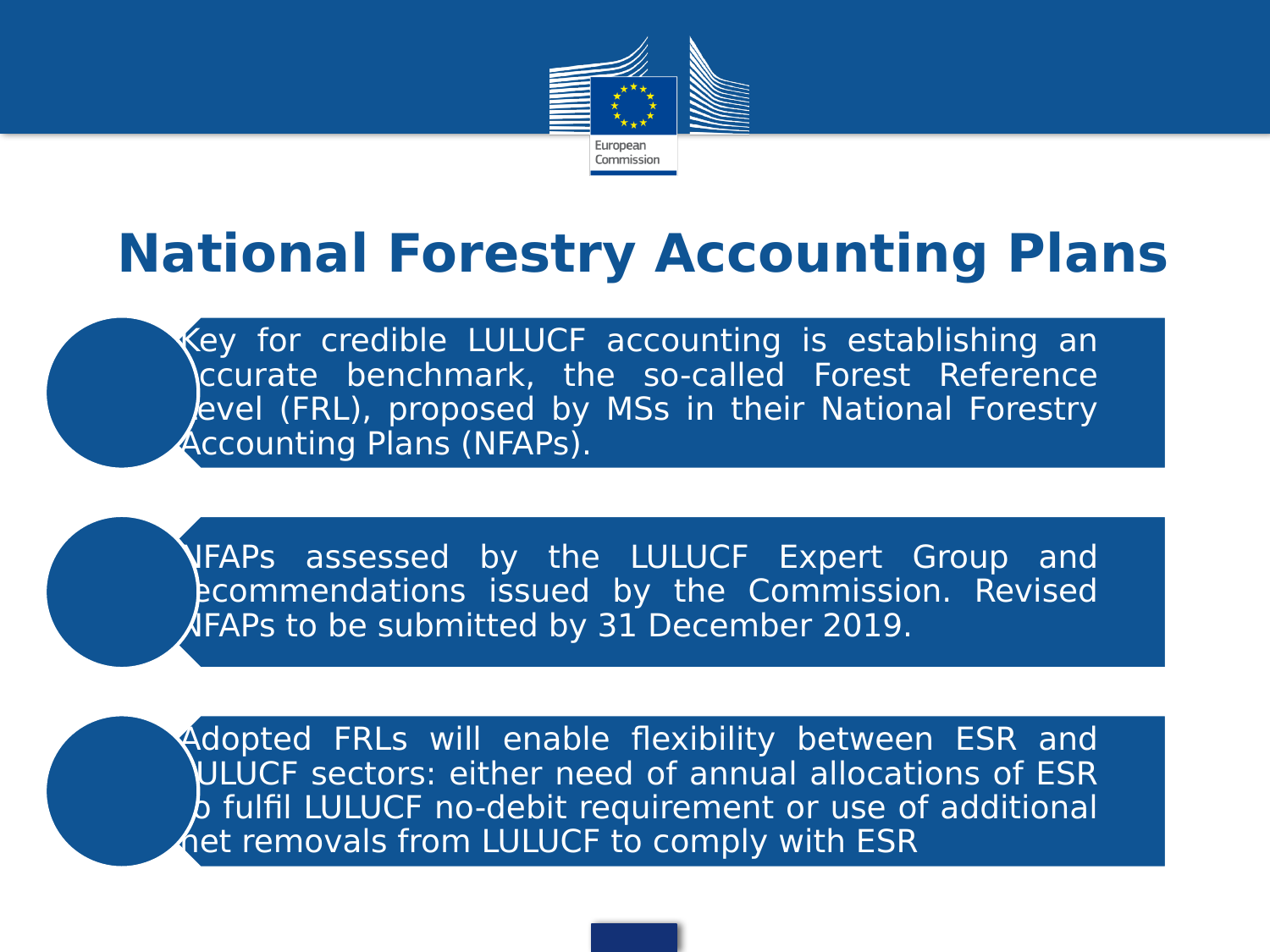

# National Forestry Accounting Plans
Key for credible LULUCF accounting is establishing an accurate benchmark, the so-called Forest Reference Level (FRL), proposed by MSs in their National Forestry Accounting Plans (NFAPs).
NFAPs assessed by the LULUCF Expert Group and recommendations issued by the Commission. Revised NFAPs to be submitted by 31 December 2019.
Adopted FRLs will enable flexibility between ESR and LULUCF sectors: either need of annual allocations of ESR to fulfil LULUCF no-debit requirement or use of additional net removals from LULUCF to comply with ESR